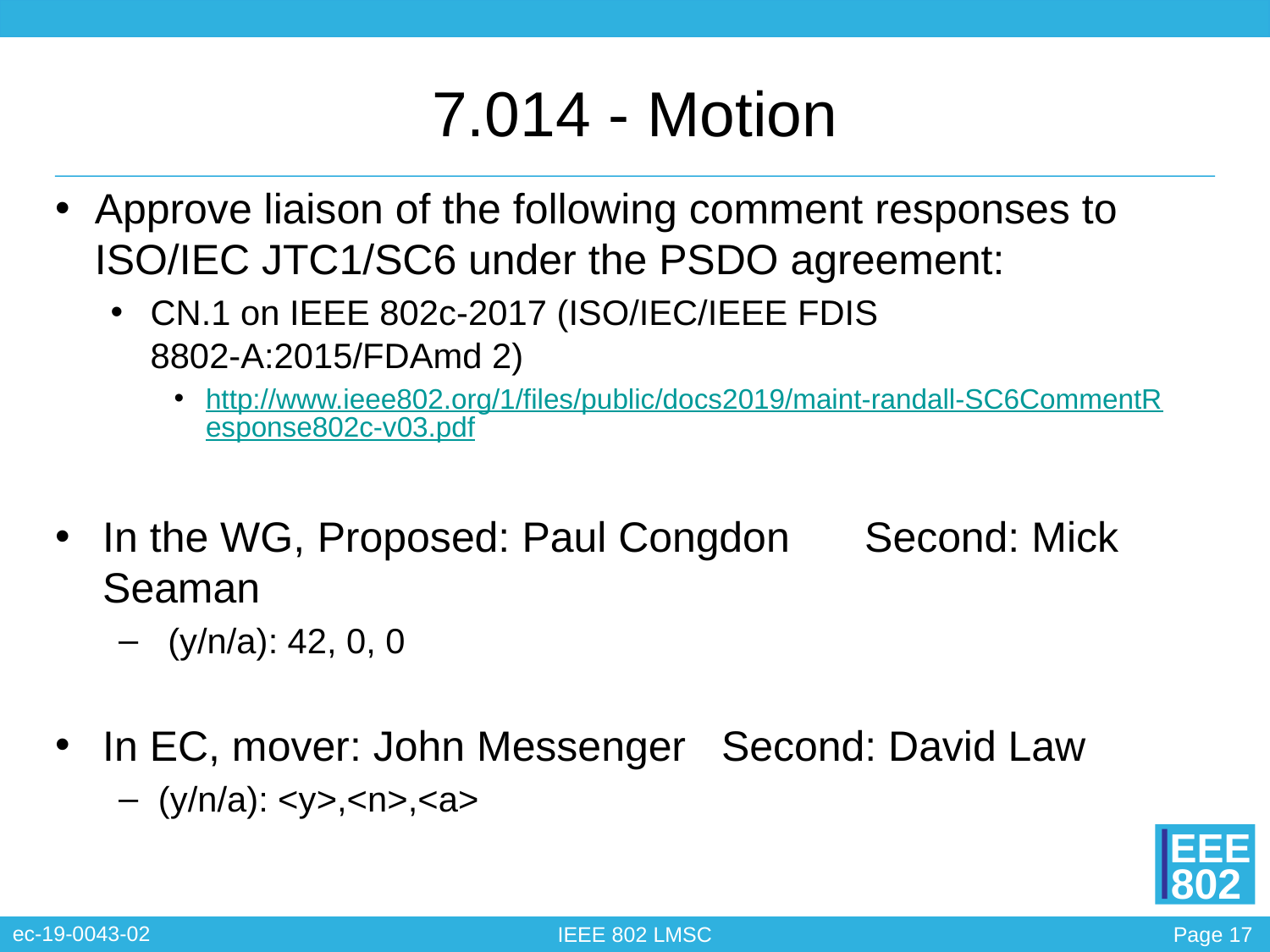

# 7.014 - Motion
Approve liaison of the following comment responses to ISO/IEC JTC1/SC6 under the PSDO agreement:
CN.1 on IEEE 802c-2017 (ISO/IEC/IEEE FDIS  8802-A:2015/FDAmd 2)
http://www.ieee802.org/1/files/public/docs2019/maint-randall-SC6CommentResponse802c-v03.pdf

In the WG, Proposed: Paul Congdon	Second: Mick Seaman
 (y/n/a): 42, 0, 0

In EC, mover: John Messenger   Second: David Law
(y/n/a): <y>,<n>,<a>